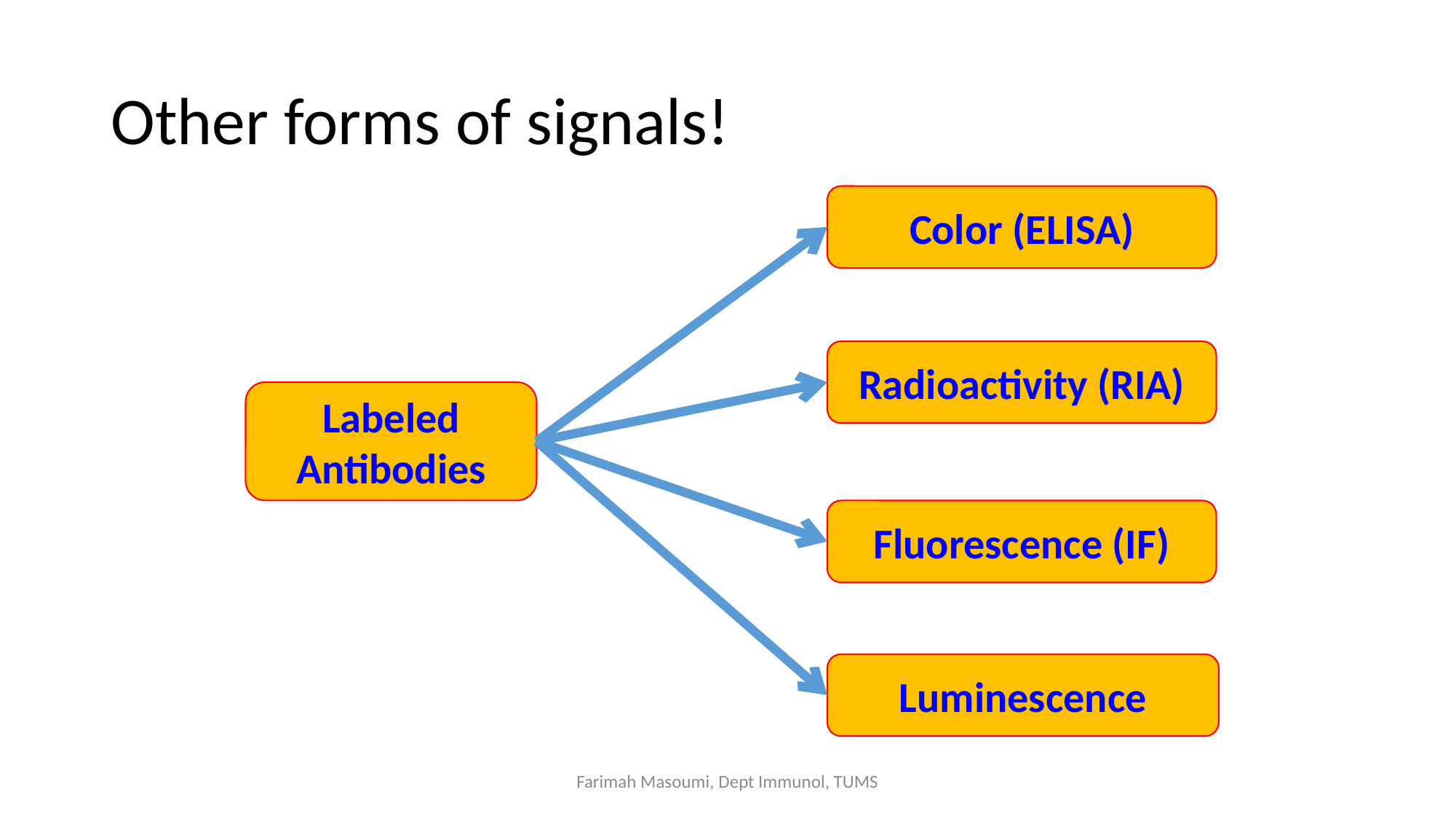

# Other forms of signals!
Color (ELISA)
Radioactivity (RIA)
Labeled Antibodies
Fluorescence (IF)
Luminescence
Farimah Masoumi, Dept Immunol, TUMS